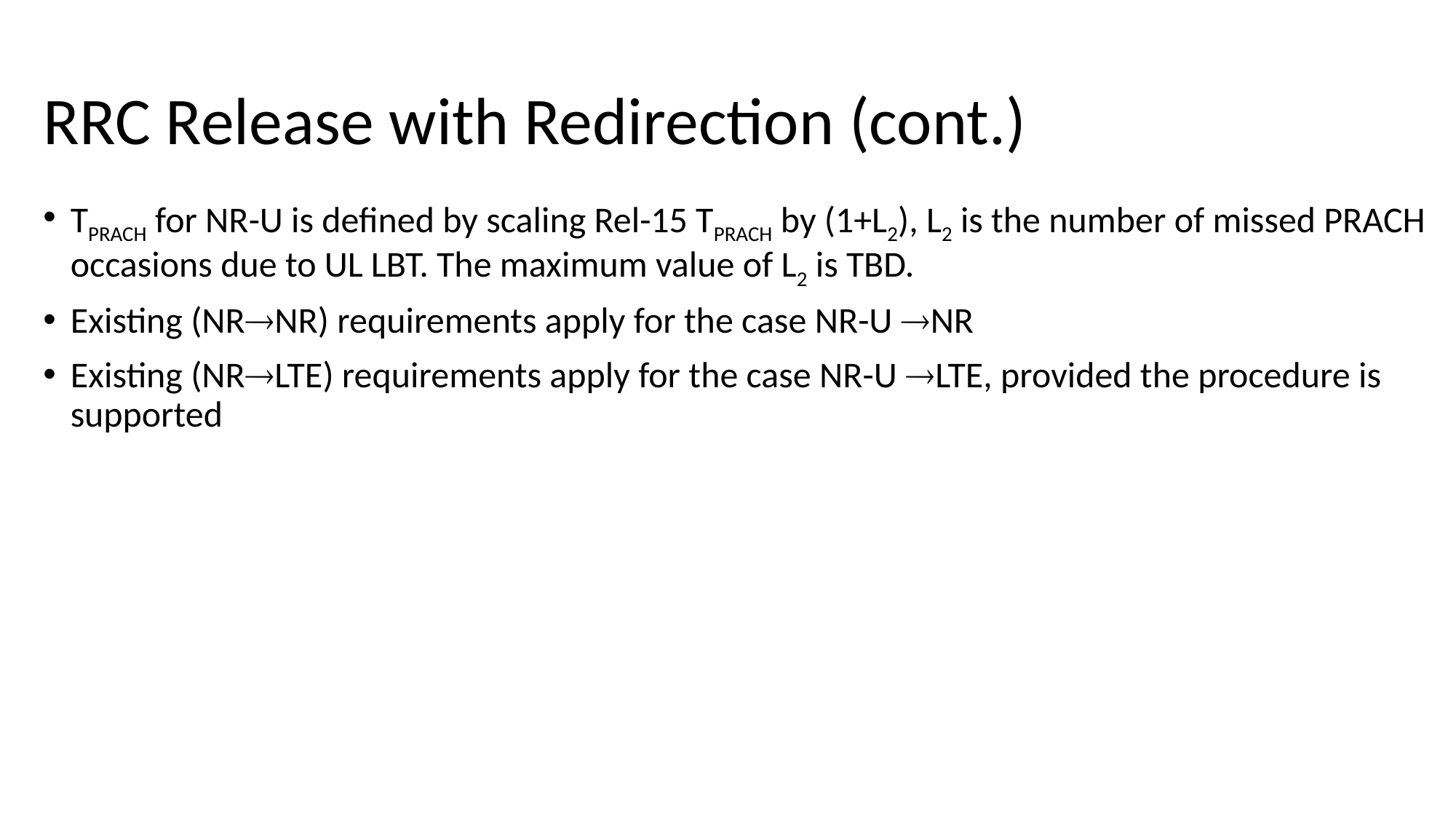

# RRC Release with Redirection (cont.)

TPRACH for NR-U is defined by scaling Rel-15 TPRACH by (1+L2), L2 is the number of missed PRACH occasions due to UL LBT. The maximum value of L2 is TBD.
Existing (NR→NR) requirements apply for the case NR-U →NR
Existing (NR→LTE) requirements apply for the case NR-U →LTE, provided the procedure is supported